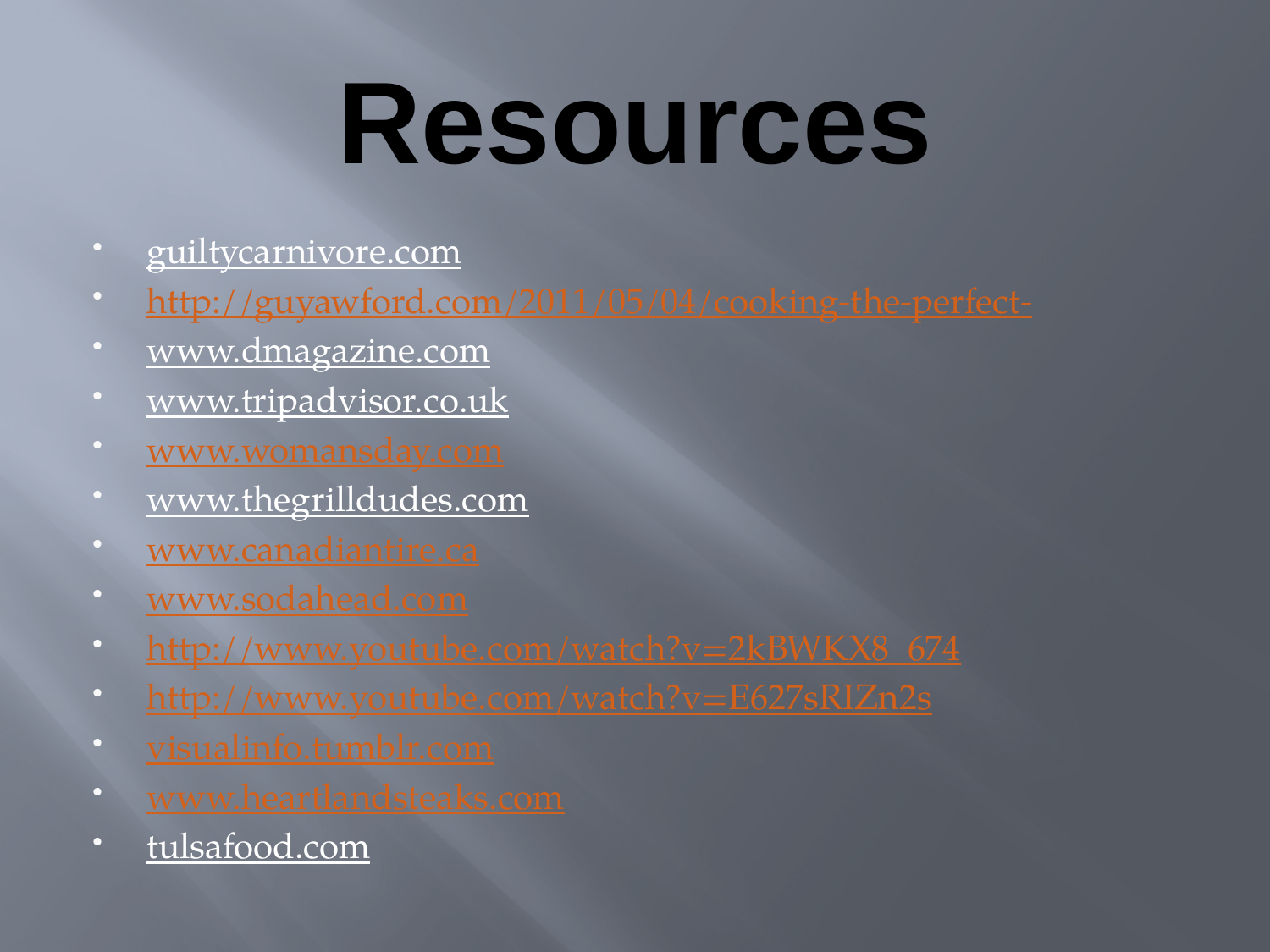

# Resources
guiltycarnivore.com
http://guyawford.com/2011/05/04/cooking-the-perfect-
www.dmagazine.com
www.tripadvisor.co.uk
www.womansday.com
www.thegrilldudes.com
www.canadiantire.ca
www.sodahead.com
http://www.youtube.com/watch?v=2kBWKX8_674
http://www.youtube.com/watch?v=E627sRIZn2s
visualinfo.tumblr.com
www.heartlandsteaks.com
tulsafood.com